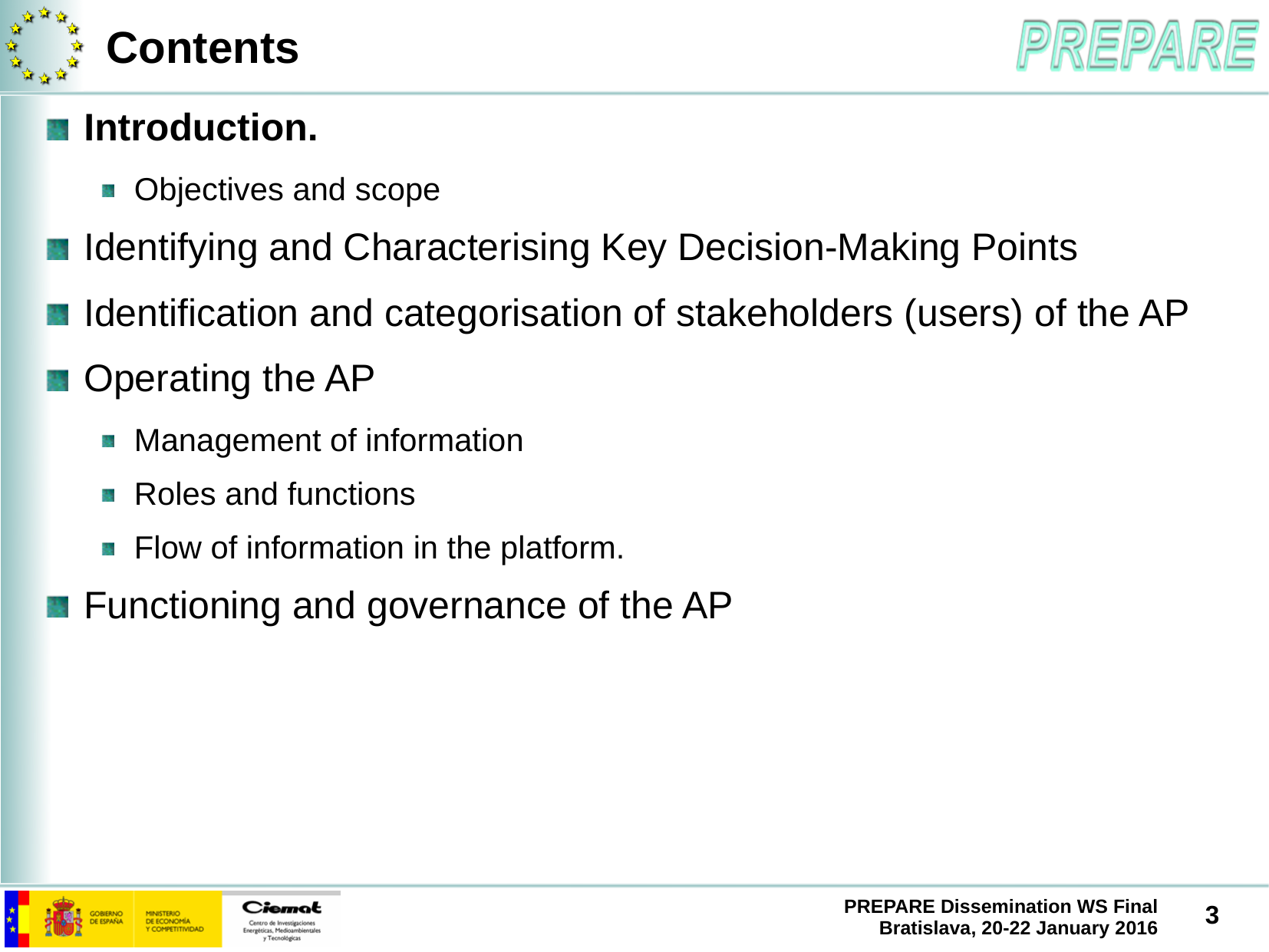

# Contents
Introduction.
Objectives and scope
Identifying and Characterising Key Decision-Making Points
Identification and categorisation of stakeholders (users) of the AP
Operating the AP
Management of information
Roles and functions
Flow of information in the platform.
Functioning and governance of the AP